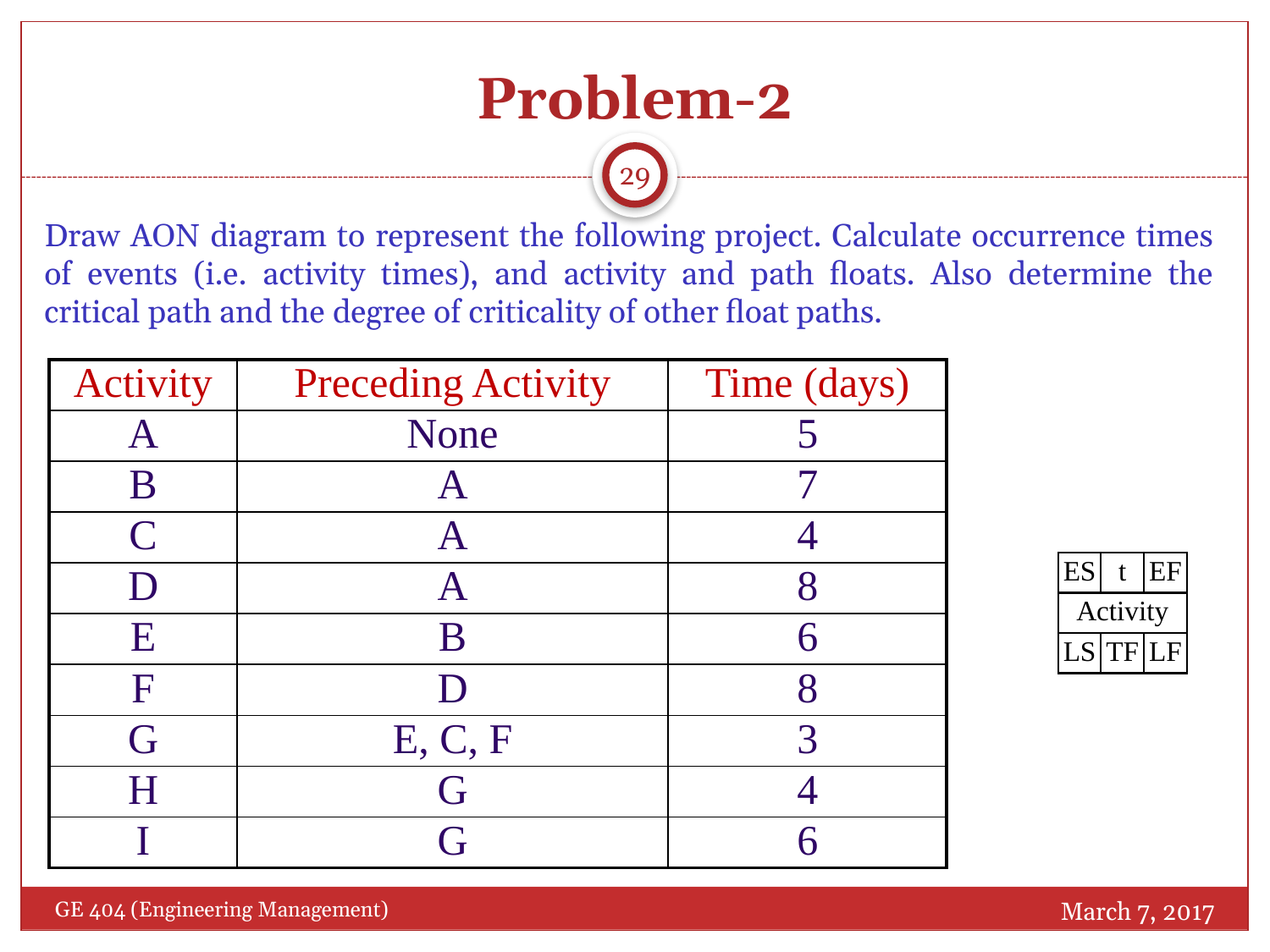

# Problem-2
29
Draw AON diagram to represent the following project. Calculate occurrence times of events (i.e. activity times), and activity and path floats. Also determine the critical path and the degree of criticality of other float paths.
| Activity | Preceding Activity | Time (days) |
| --- | --- | --- |
| A | None | 5 |
| B | A | 7 |
| C | A | 4 |
| D | A | 8 |
| E | B | 6 |
| F | D | 8 |
| G | E, C, F | 3 |
| H | G | 4 |
| I | G | 6 |
ES
t
EF
Activity
LS
TF
LF
March 7, 2017
GE 404 (Engineering Management)